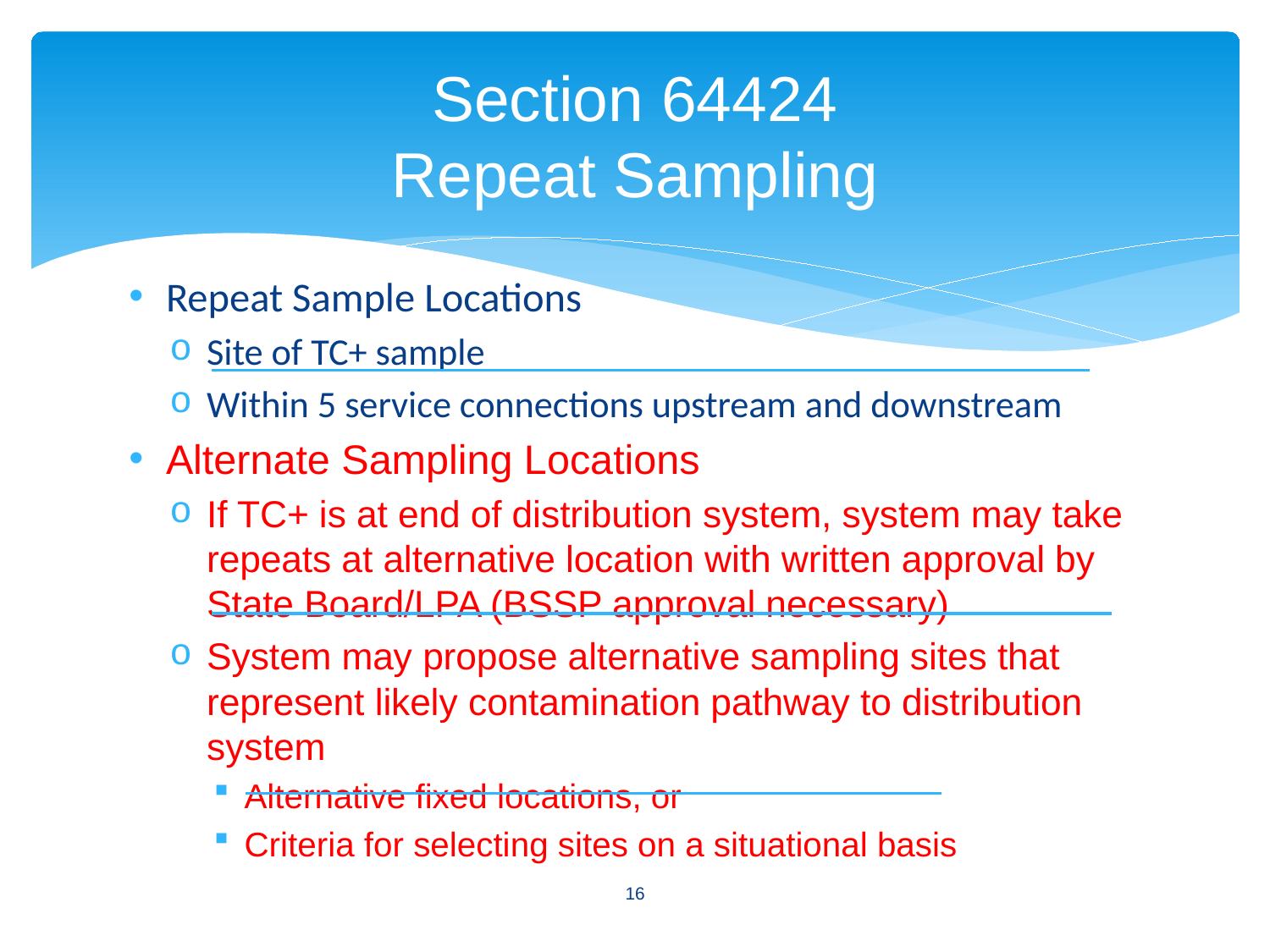

# Section 64424 Repeat Sampling
Repeat Sample Locations
Site of TC+ sample
Within 5 service connections upstream and downstream
Alternate Sampling Locations
If TC+ is at end of distribution system, system may take repeats at alternative location with written approval by State Board/LPA (BSSP approval necessary)
System may propose alternative sampling sites that represent likely contamination pathway to distribution system
Alternative fixed locations, or
Criteria for selecting sites on a situational basis

16